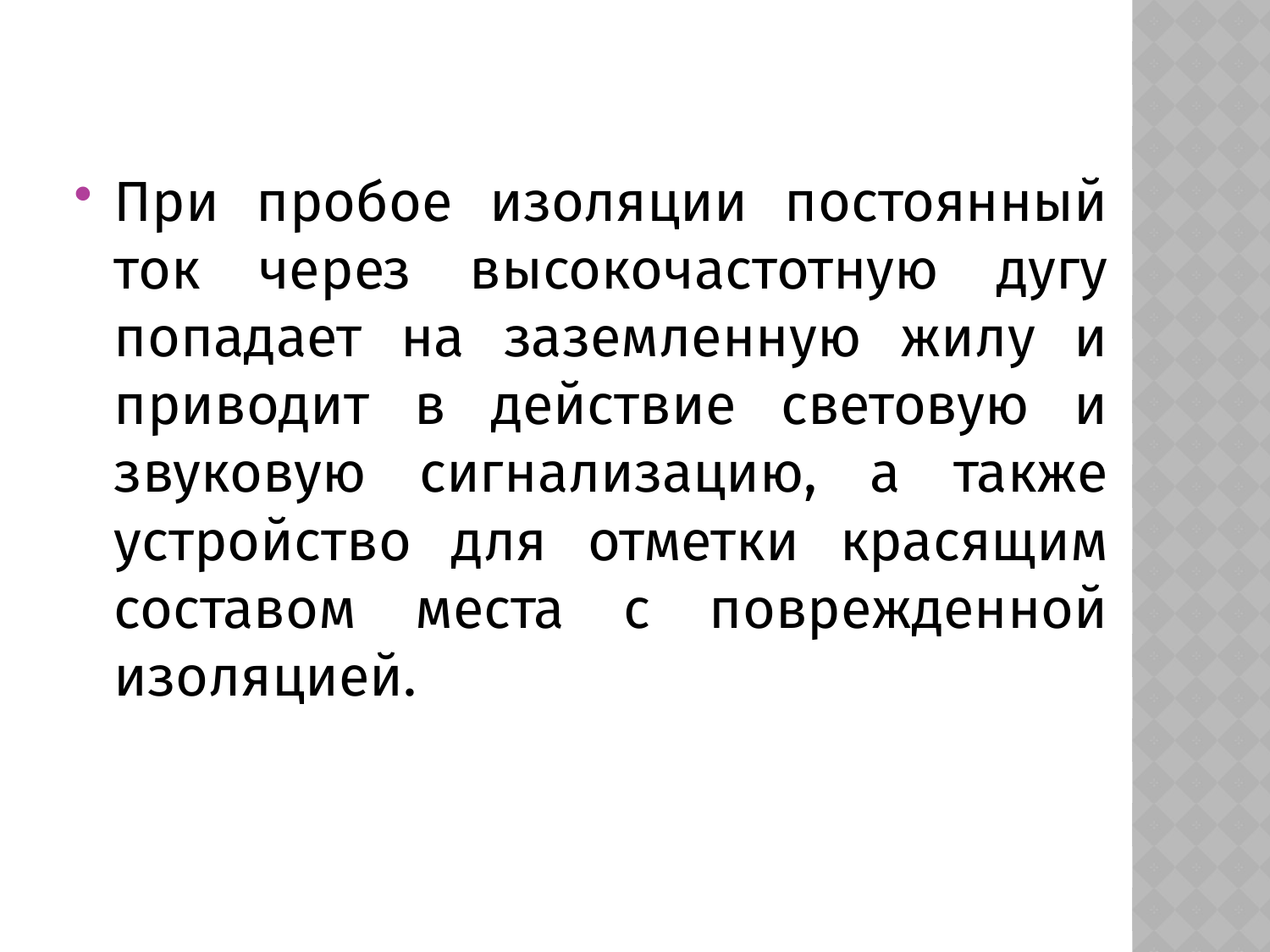

#
При пробое изоляции постоянный ток через высокочастотную дугу попадает на заземленную жилу и приводит в действие световую и звуковую сигнализацию, а также устройство для отметки красящим составом места с поврежденной изоляцией.